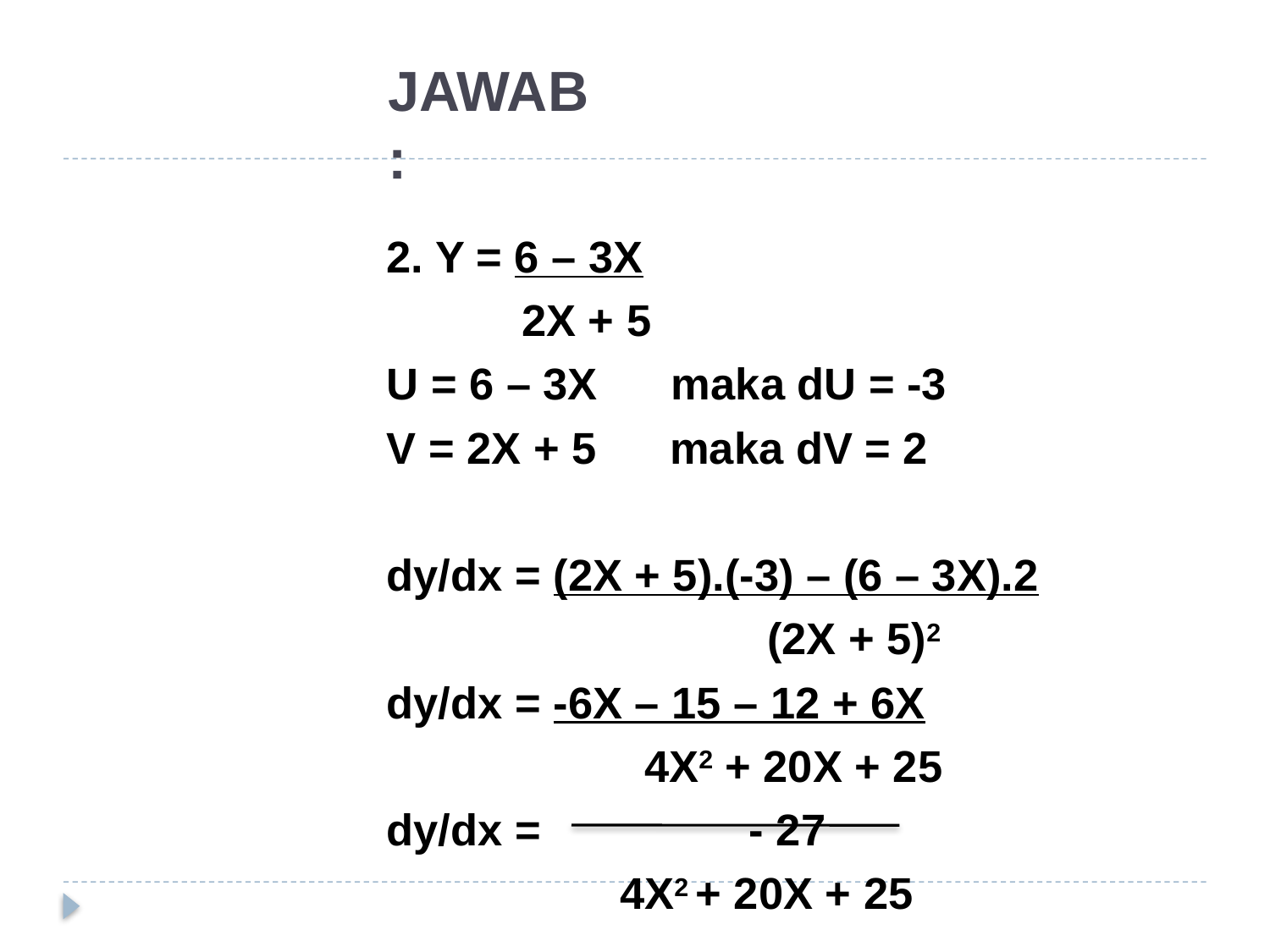

# JAWAB  :
2. Y = 6 – 3X
           2X + 5
U = 6 – 3X      maka dU = -3
V = 2X + 5      maka dV = 2

dy/dx = (2X + 5).(-3) – (6 – 3X).2
                               (2X + 5)2
dy/dx = -6X – 15 – 12 + 6X
                     4X2 + 20X + 25
dy/dx =                 - 27
                   4X2 + 20X + 25